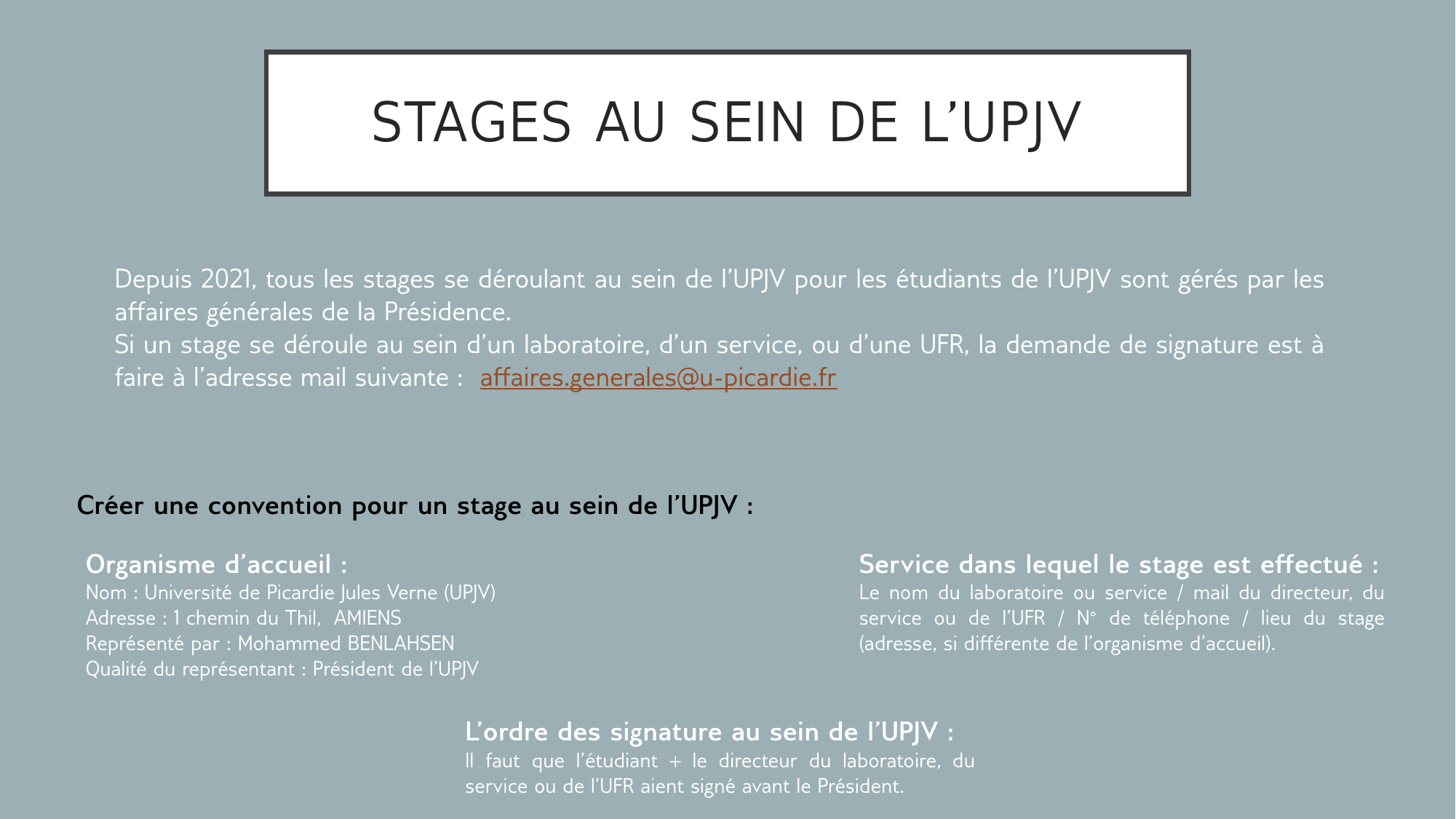

stages au sein de l’upjv
Depuis 2021, tous les stages se déroulant au sein de l’UPJV pour les étudiants de l’UPJV sont gérés par les affaires générales de la Présidence.
Si un stage se déroule au sein d’un laboratoire, d’un service, ou d’une UFR, la demande de signature est à faire à l’adresse mail suivante :  affaires.generales@u-picardie.fr
Créer une convention pour un stage au sein de l’UPJV :
Organisme d’accueil :
Nom : Université de Picardie Jules Verne (UPJV)
Adresse : 1 chemin du Thil,  AMIENS
Représenté par : Mohammed BENLAHSEN
Qualité du représentant : Président de l’UPJV
Service dans lequel le stage est effectué :
Le nom du laboratoire ou service / mail du directeur, du service ou de l’UFR / N° de téléphone / lieu du stage (adresse, si différente de l’organisme d’accueil).
L’ordre des signature au sein de l’UPJV :
Il faut que l’étudiant + le directeur du laboratoire, du service ou de l’UFR aient signé avant le Président.